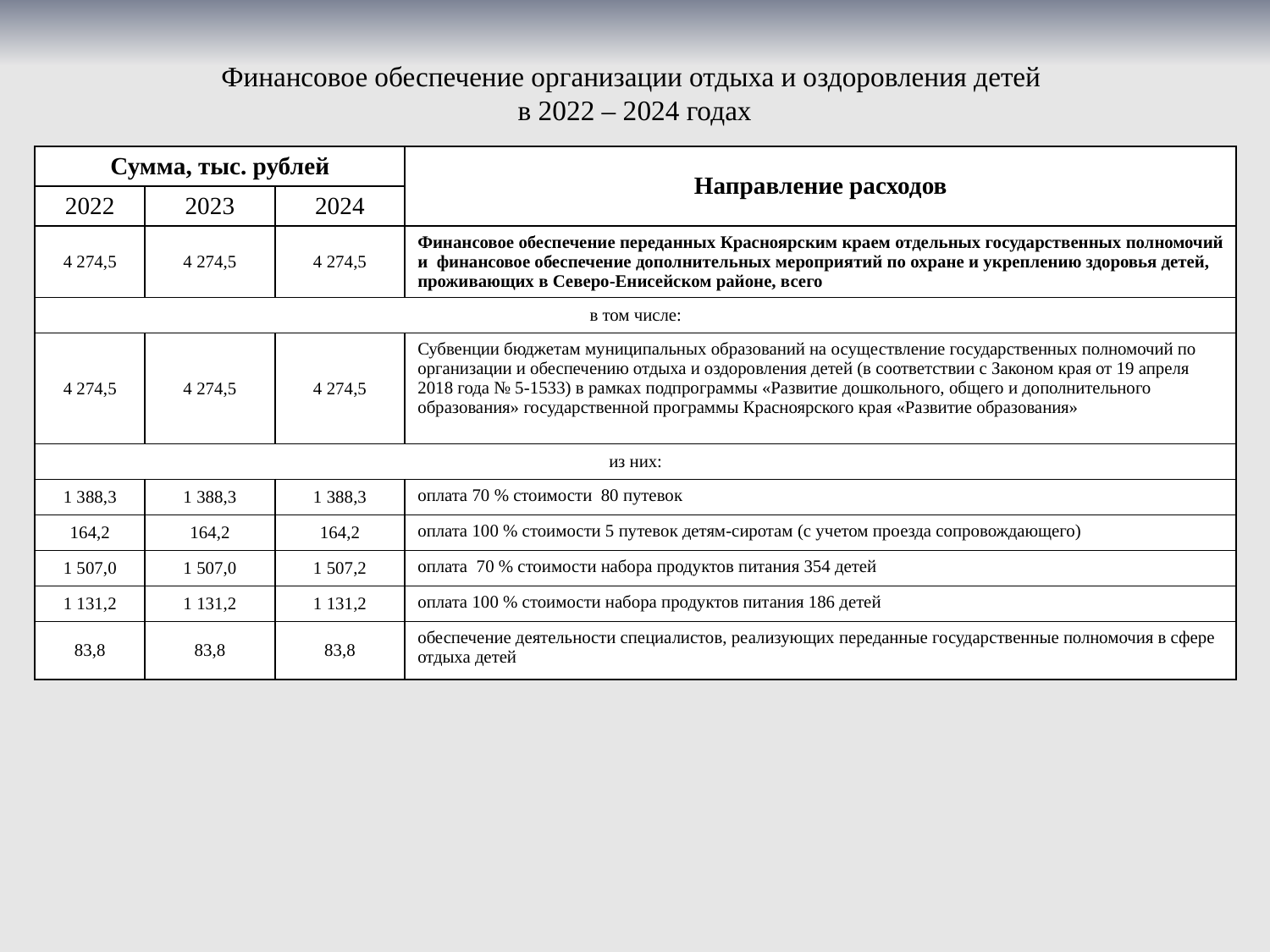

# Финансовое обеспечение организации отдыха и оздоровления детей в 2022 – 2024 годах
| Сумма, тыс. рублей |  |  | Направление расходов |
| --- | --- | --- | --- |
| 2022 | 2023 | 2024 |  |
| 4 274,5 | 4 274,5 | 4 274,5 | Финансовое обеспечение переданных Красноярским краем отдельных государственных полномочий и финансовое обеспечение дополнительных мероприятий по охране и укреплению здоровья детей, проживающих в Северо-Енисейском районе, всего |
| в том числе: |  |  |  |
| 4 274,5 | 4 274,5 | 4 274,5 | Субвенции бюджетам муниципальных образований на осуществление государственных полномочий по организации и обеспечению отдыха и оздоровления детей (в соответствии с Законом края от 19 апреля 2018 года № 5-1533) в рамках подпрограммы «Развитие дошкольного, общего и дополнительного образования» государственной программы Красноярского края «Развитие образования» |
| из них: |  |  |  |
| 1 388,3 | 1 388,3 | 1 388,3 | оплата 70 % стоимости 80 путевок |
| 164,2 | 164,2 | 164,2 | оплата 100 % стоимости 5 путевок детям-сиротам (с учетом проезда сопровождающего) |
| 1 507,0 | 1 507,0 | 1 507,2 | оплата 70 % стоимости набора продуктов питания 354 детей |
| 1 131,2 | 1 131,2 | 1 131,2 | оплата 100 % стоимости набора продуктов питания 186 детей |
| 83,8 | 83,8 | 83,8 | обеспечение деятельности специалистов, реализующих переданные государственные полномочия в сфере отдыха детей |